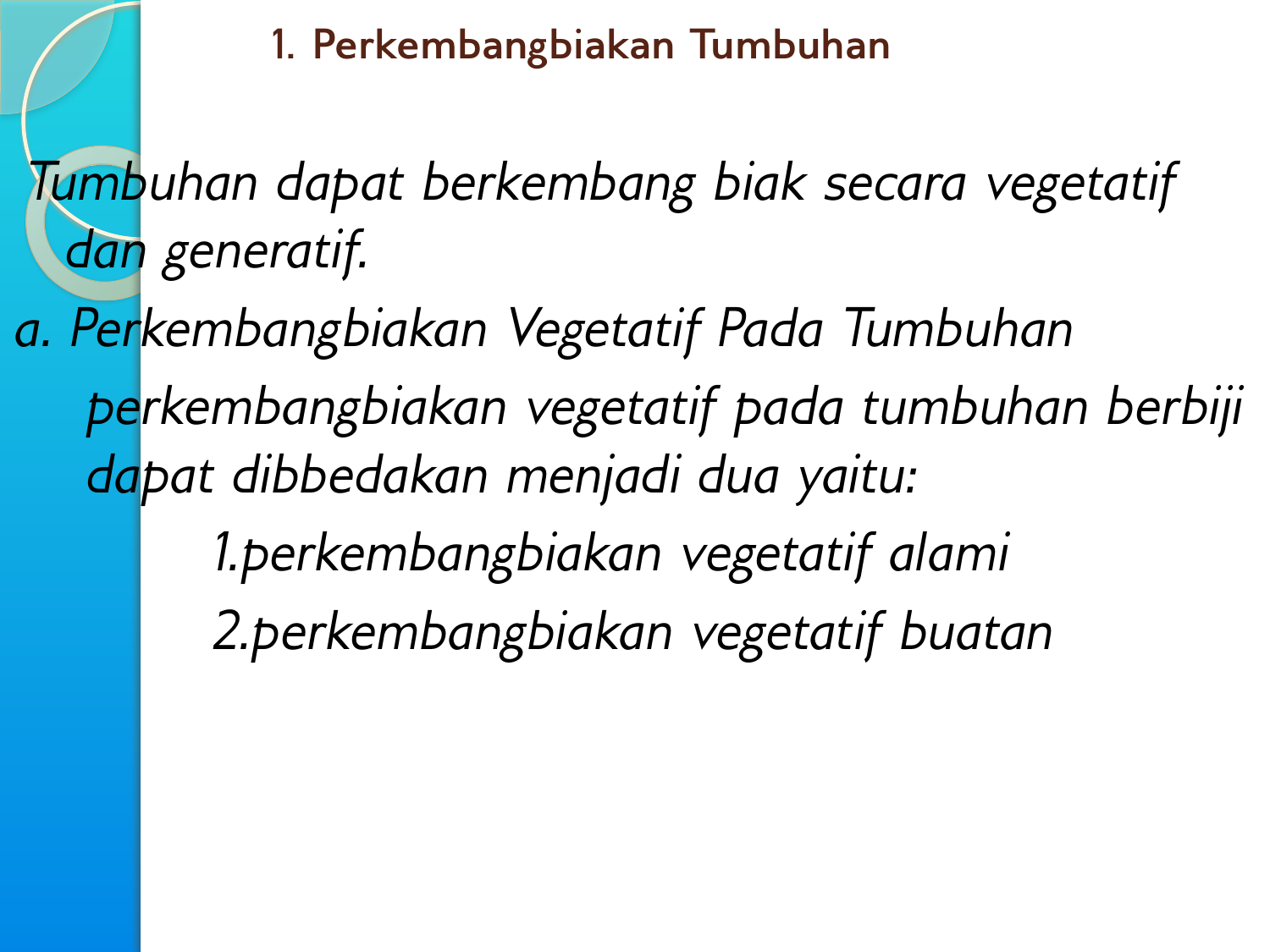

# 1. Perkembangbiakan Tumbuhan
Tumbuhan dapat berkembang biak secara vegetatif dan generatif.
a. Perkembangbiakan Vegetatif Pada Tumbuhan
 	perkembangbiakan vegetatif pada tumbuhan berbiji dapat dibbedakan menjadi dua yaitu:
		1.perkembangbiakan vegetatif alami
		2.perkembangbiakan vegetatif buatan